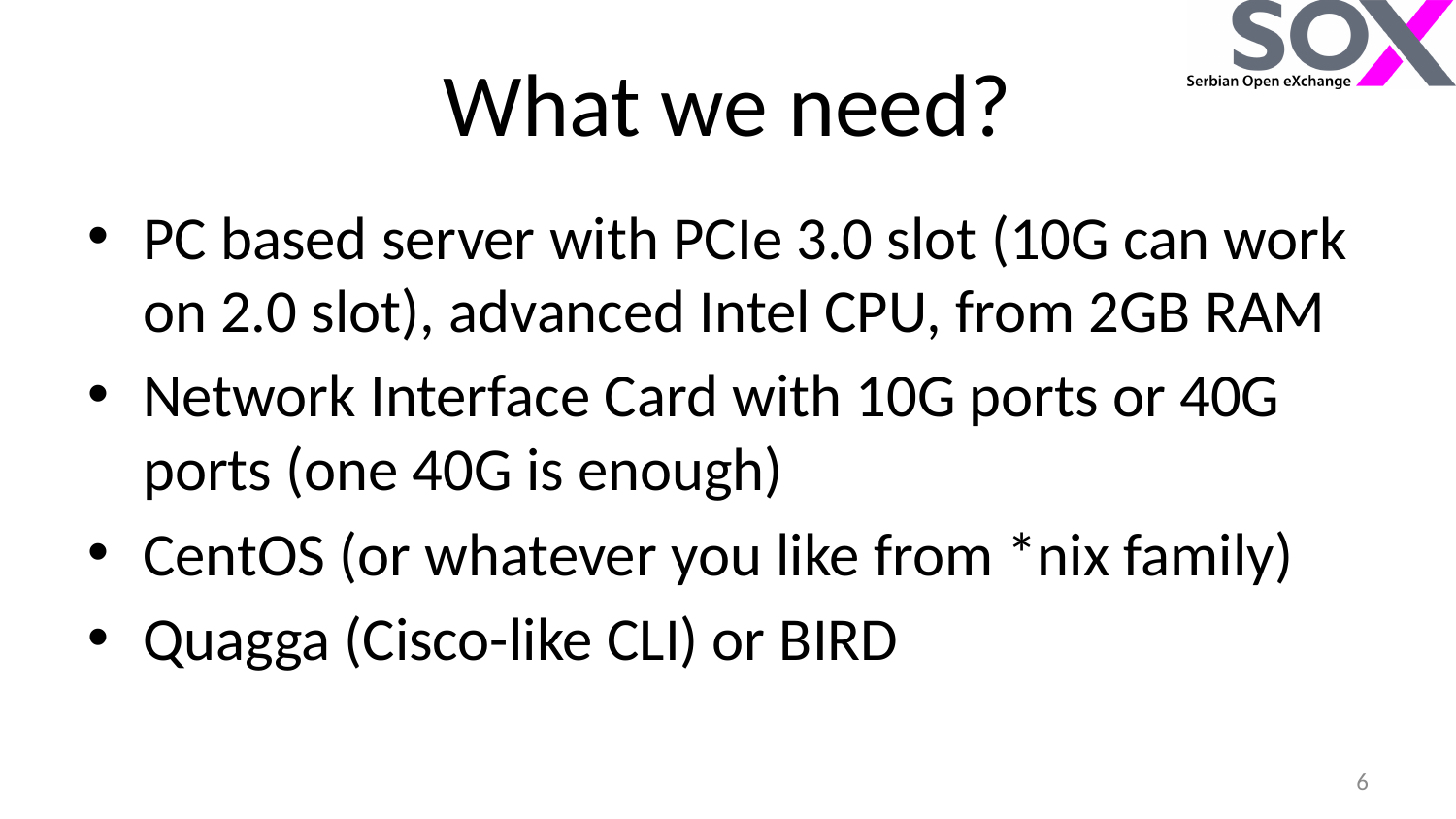

# What we need?
PC based server with PCIe 3.0 slot (10G can work on 2.0 slot), advanced Intel CPU, from 2GB RAM
Network Interface Card with 10G ports or 40G ports (one 40G is enough)
CentOS (or whatever you like from *nix family)
Quagga (Cisco-like CLI) or BIRD
6